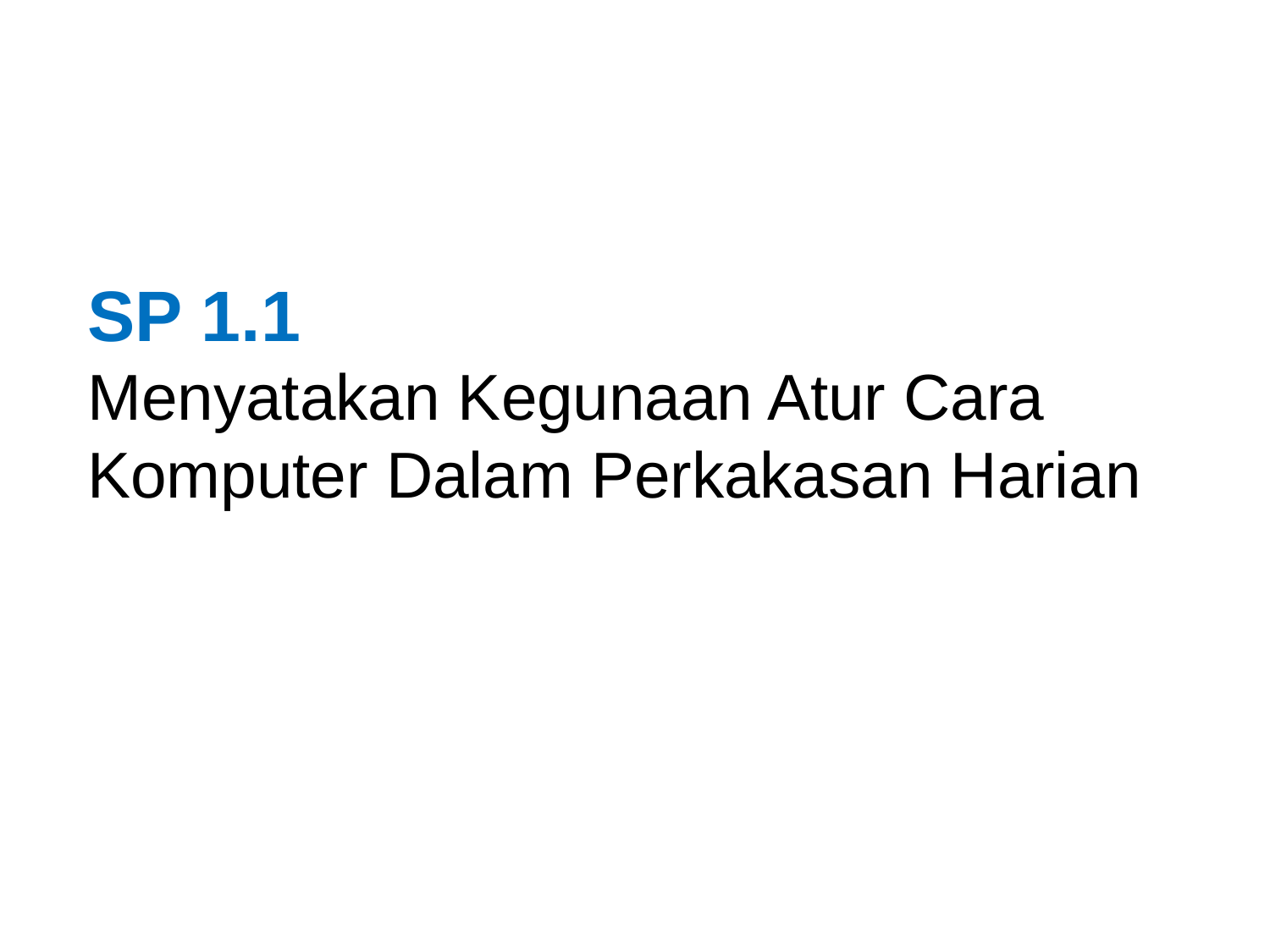

# SP 1.1 Menyatakan Kegunaan Atur Cara Komputer Dalam Perkakasan Harian